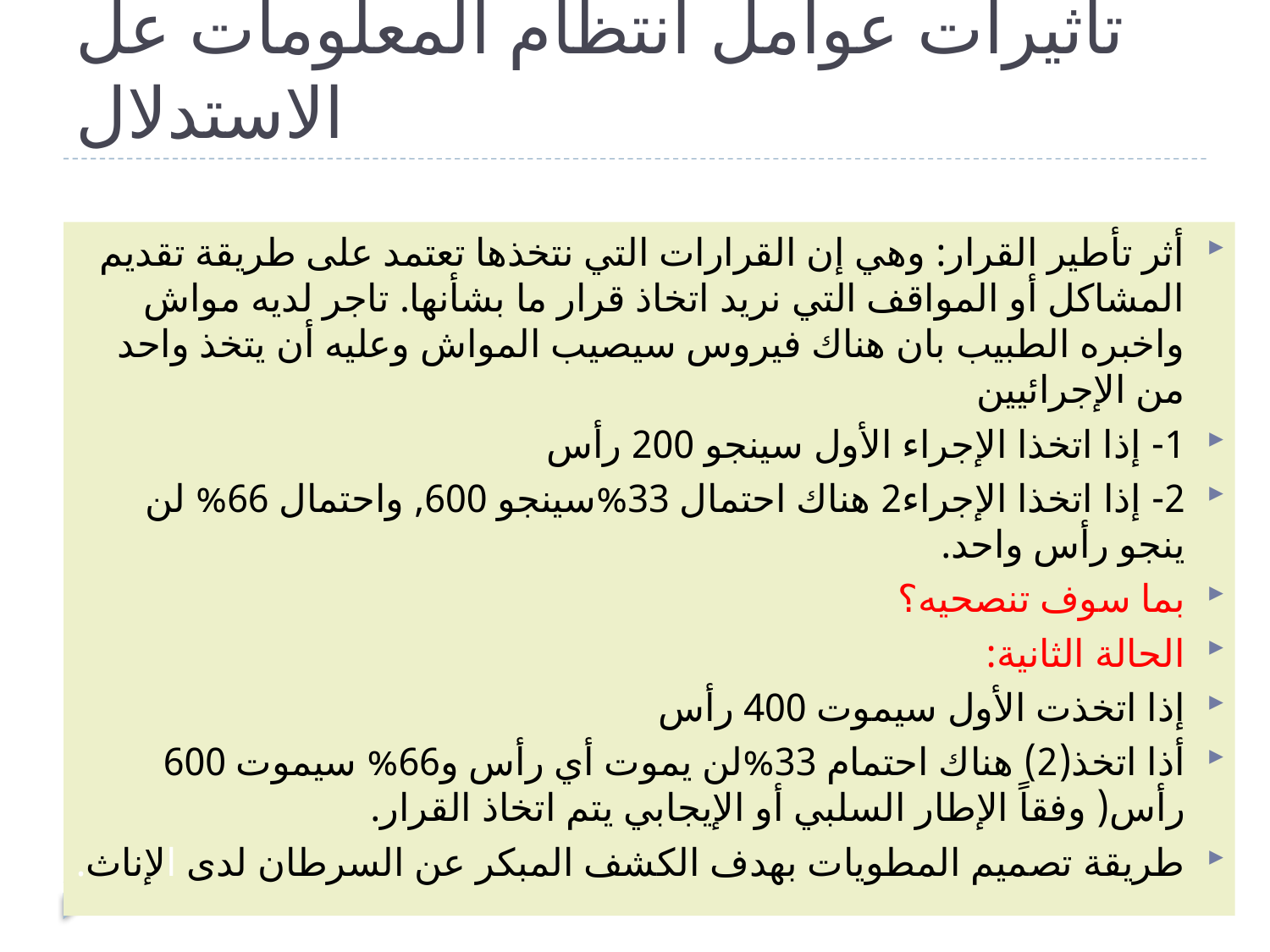

# تأثيرات عوامل انتظام المعلومات عل الاستدلال
أثر تأطير القرار: وهي إن القرارات التي نتخذها تعتمد على طريقة تقديم المشاكل أو المواقف التي نريد اتخاذ قرار ما بشأنها. تاجر لديه مواش واخبره الطبيب بان هناك فيروس سيصيب المواش وعليه أن يتخذ واحد من الإجرائيين
1- إذا اتخذا الإجراء الأول سينجو 200 رأس
2- إذا اتخذا الإجراء2 هناك احتمال 33%سينجو 600, واحتمال 66% لن ينجو رأس واحد.
بما سوف تنصحيه؟
الحالة الثانية:
إذا اتخذت الأول سيموت 400 رأس
أذا اتخذ(2) هناك احتمام 33%لن يموت أي رأس و66% سيموت 600 رأس( وفقاً الإطار السلبي أو الإيجابي يتم اتخاذ القرار.
طريقة تصميم المطويات بهدف الكشف المبكر عن السرطان لدى الإناث.